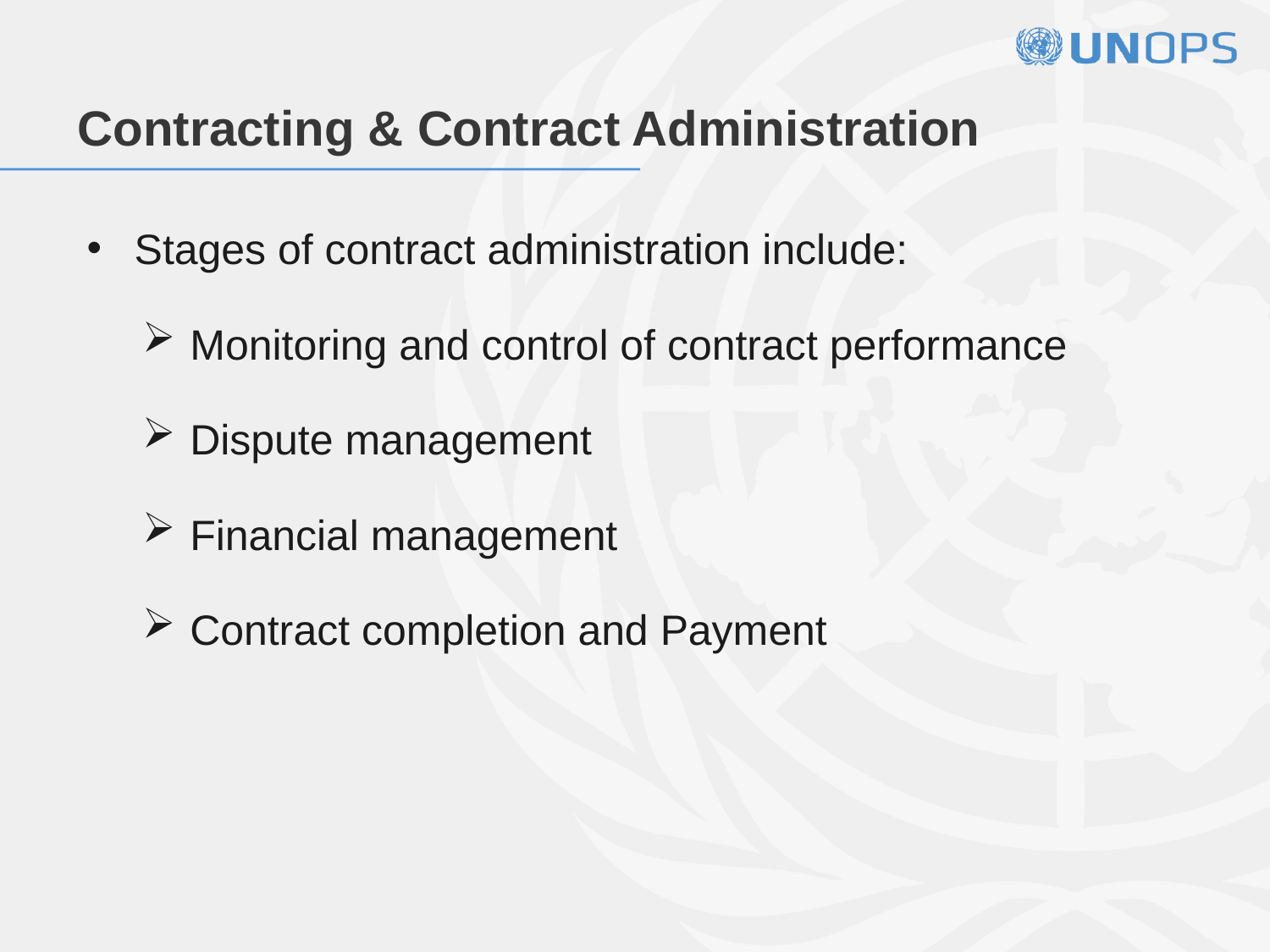

# Contracting & Contract Administration
Stages of contract administration include:
Monitoring and control of contract performance
Dispute management
Financial management
Contract completion and Payment